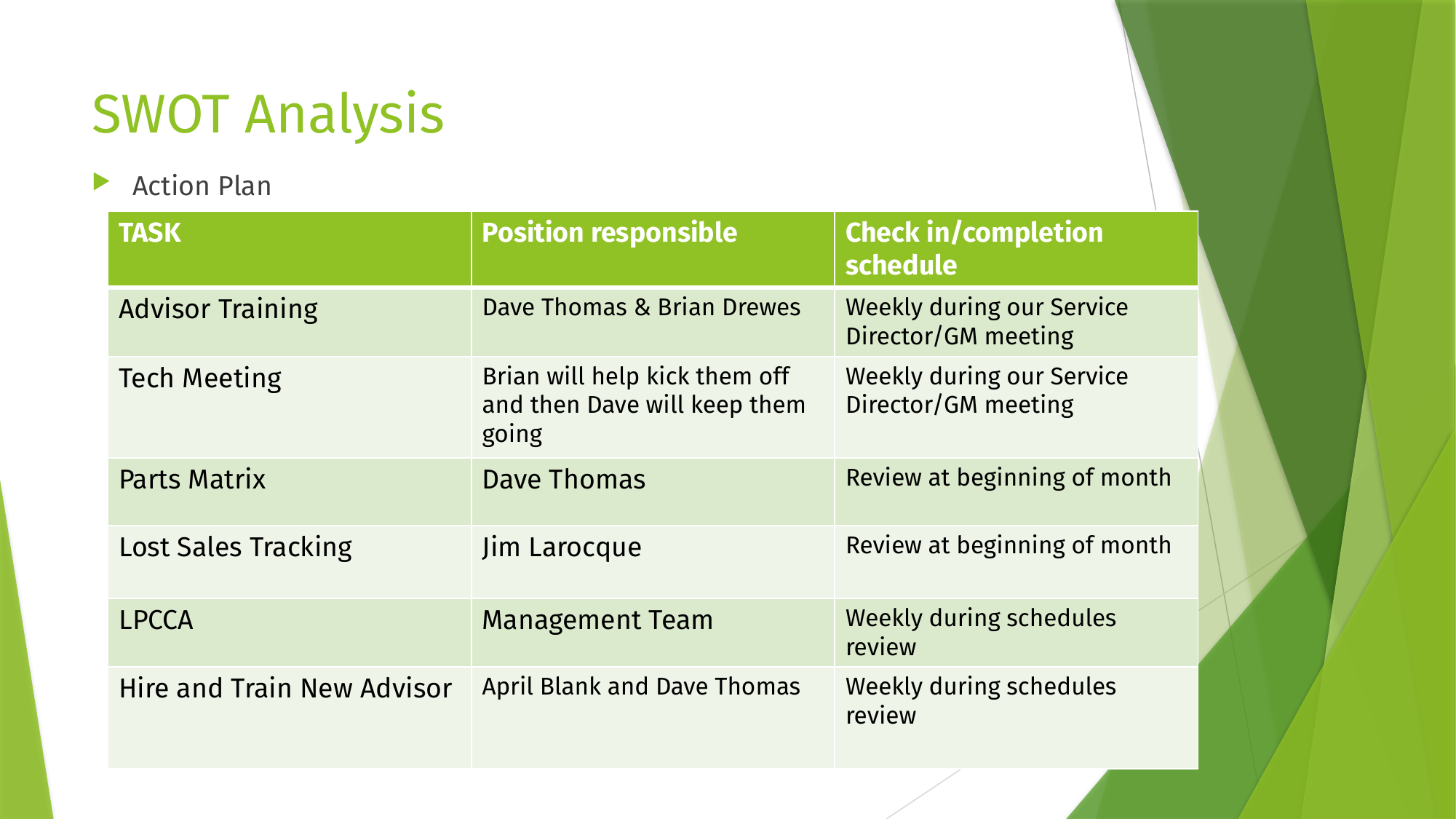

# SWOT Analysis
Action Plan

| TASK | Position responsible | Check in/completion schedule |
| --- | --- | --- |
| Advisor Training | Dave Thomas & Brian Drewes | Weekly during our Service Director/GM meeting |
| Tech Meeting | Brian will help kick them off and then Dave will keep them going | Weekly during our Service Director/GM meeting |
| Parts Matrix | Dave Thomas | Review at beginning of month |
| Lost Sales Tracking | Jim Larocque | Review at beginning of month |
| LPCCA | Management Team | Weekly during schedules review |
| Hire and Train New Advisor | April Blank and Dave Thomas | Weekly during schedules review |